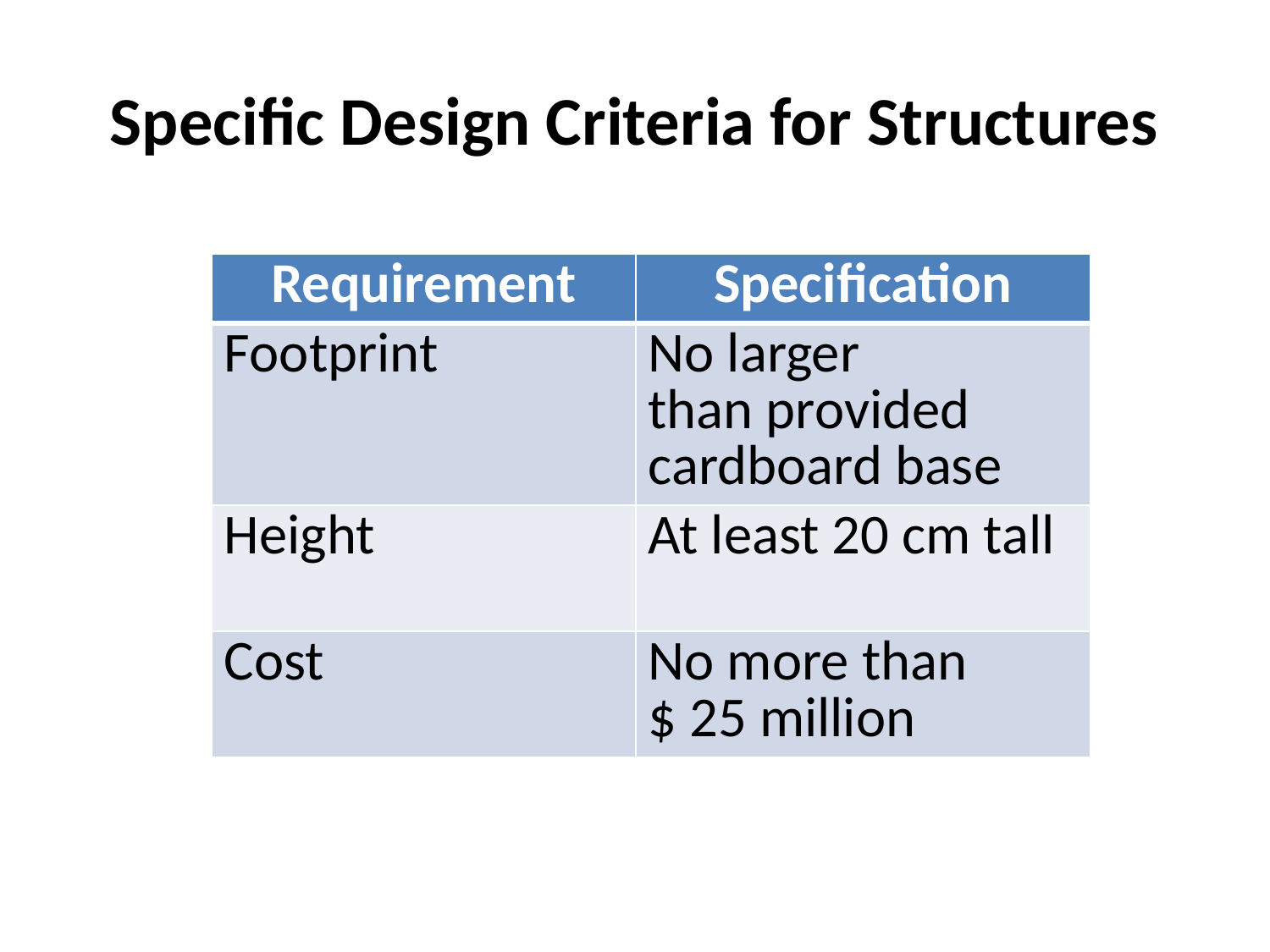

# Specific Design Criteria for Structures
| Requirement | Specification |
| --- | --- |
| Footprint | No larger than provided cardboard base |
| Height | At least 20 cm tall |
| Cost | No more than $ 25 million |